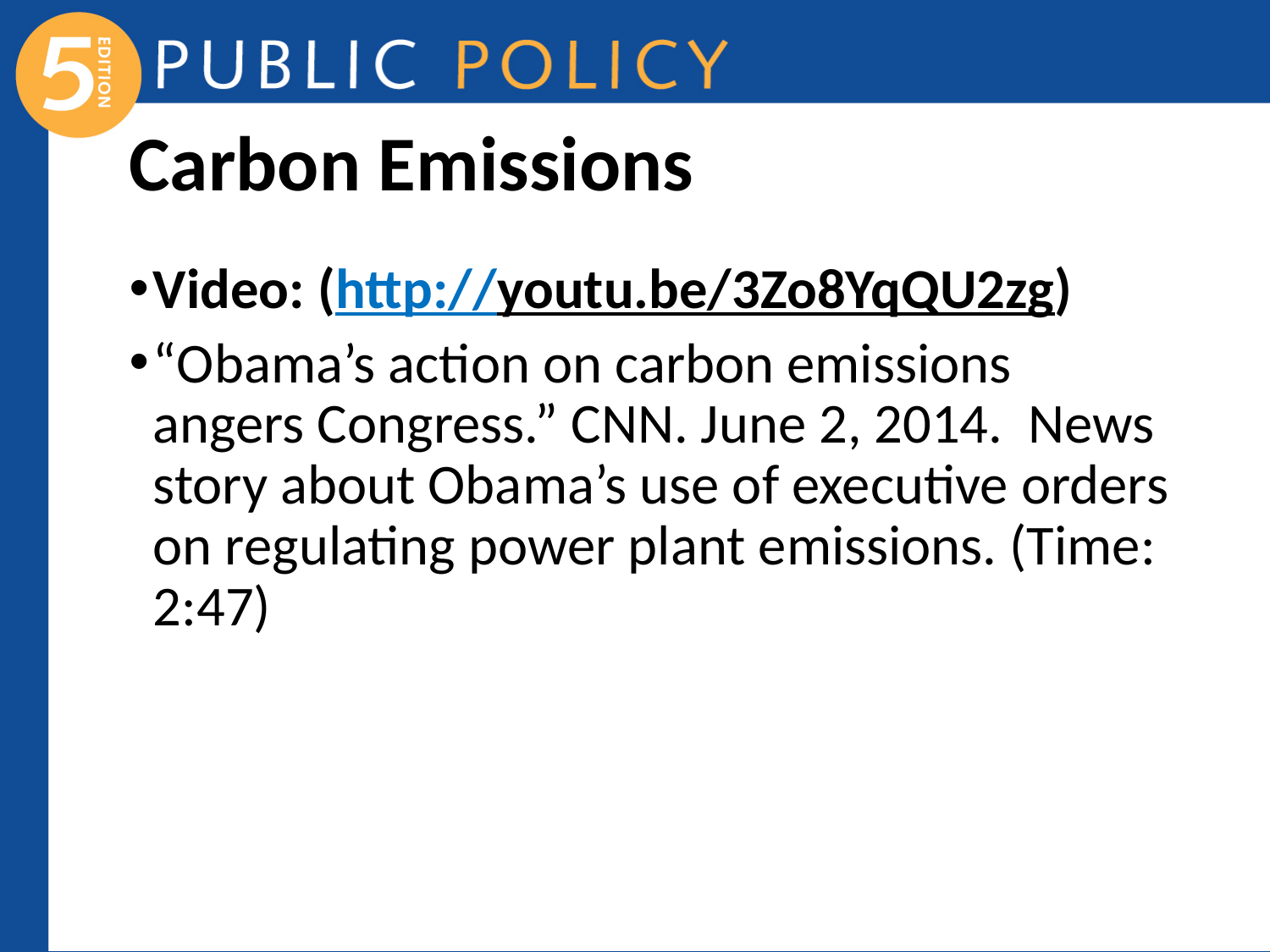

# Carbon Emissions
Video: (http://youtu.be/3Zo8YqQU2zg)
“Obama’s action on carbon emissions angers Congress.” CNN. June 2, 2014.  News story about Obama’s use of executive orders on regulating power plant emissions. (Time: 2:47)